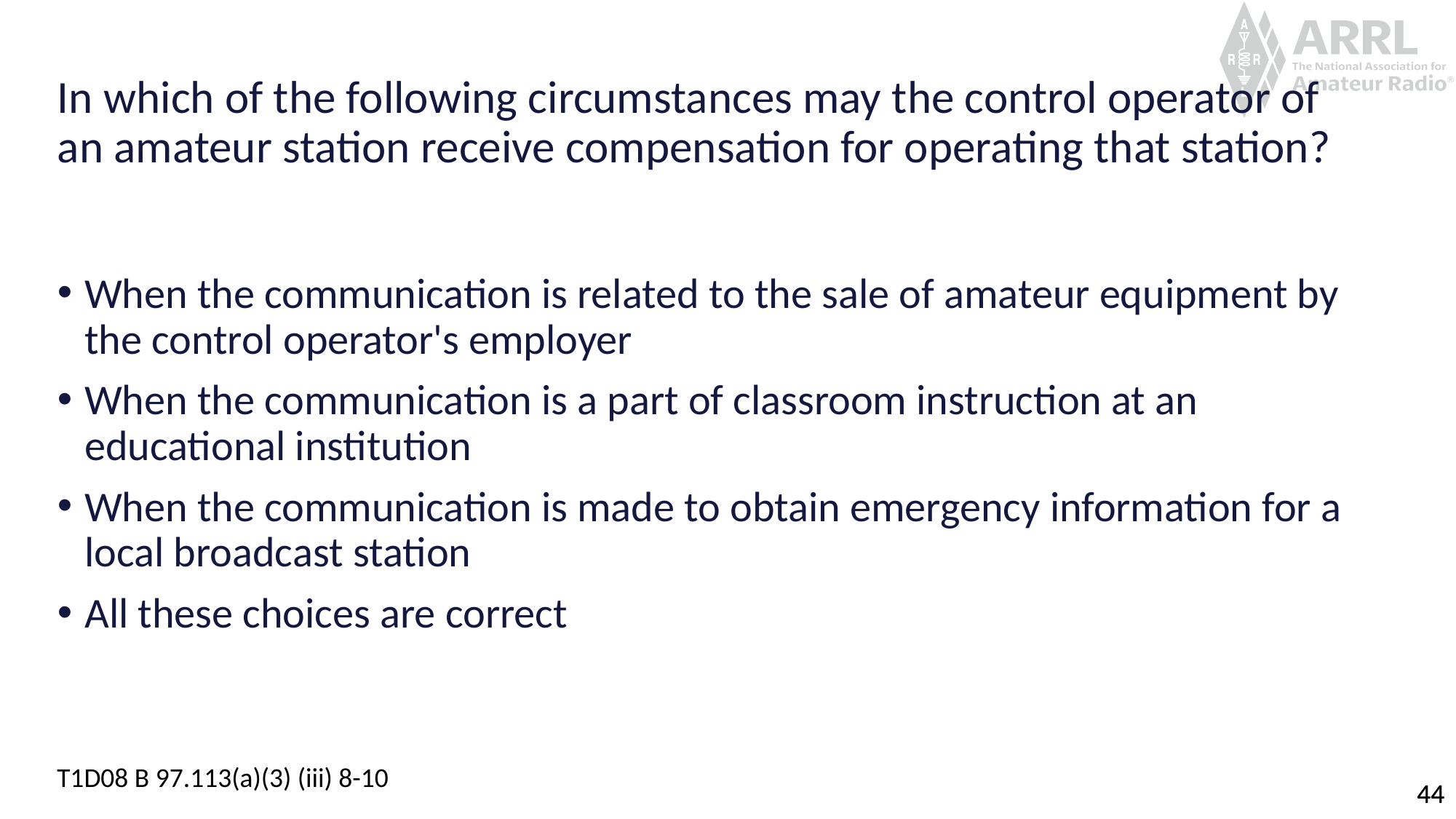

# In which of the following circumstances may the control operator of an amateur station receive compensation for operating that station?
When the communication is related to the sale of amateur equipment by the control operator's employer
When the communication is a part of classroom instruction at an educational institution
When the communication is made to obtain emergency information for a local broadcast station
All these choices are correct
T1D08 B 97.113(a)(3) (iii) 8-10